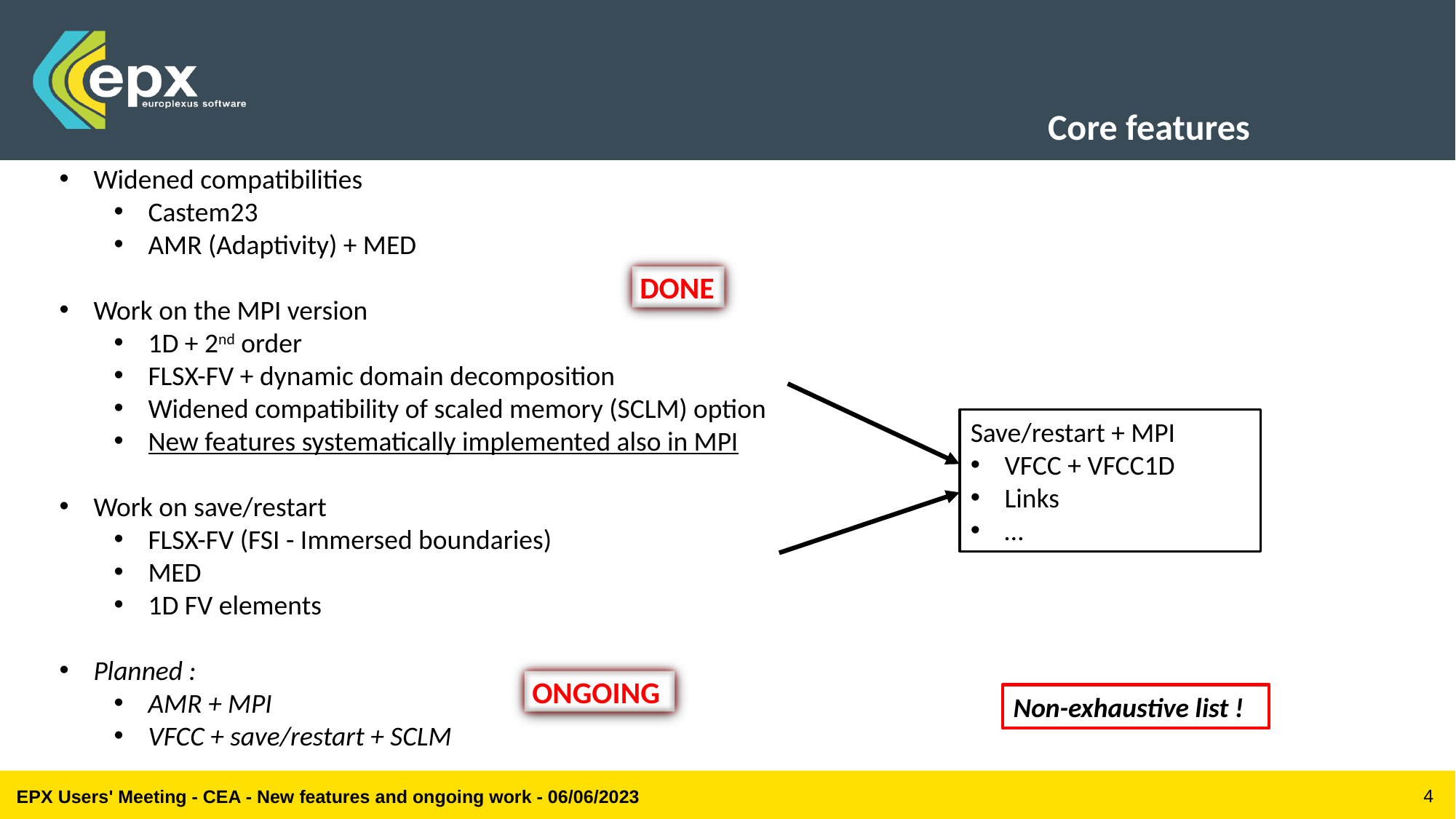

Core features
Widened compatibilities
Castem23
AMR (Adaptivity) + MED

Work on the MPI version
1D + 2nd order
FLSX-FV + dynamic domain decomposition
Widened compatibility of scaled memory (SCLM) option
New features systematically implemented also in MPI

Work on save/restart
FLSX-FV (FSI - Immersed boundaries)
MED
1D FV elements

Planned :
AMR + MPI
VFCC + save/restart + SCLM

DONE
Save/restart + MPI
VFCC + VFCC1D
Links
…
ONGOING
Non-exhaustive list !
EPX Users' Meeting - CEA - New features and ongoing work - 06/06/2023
4